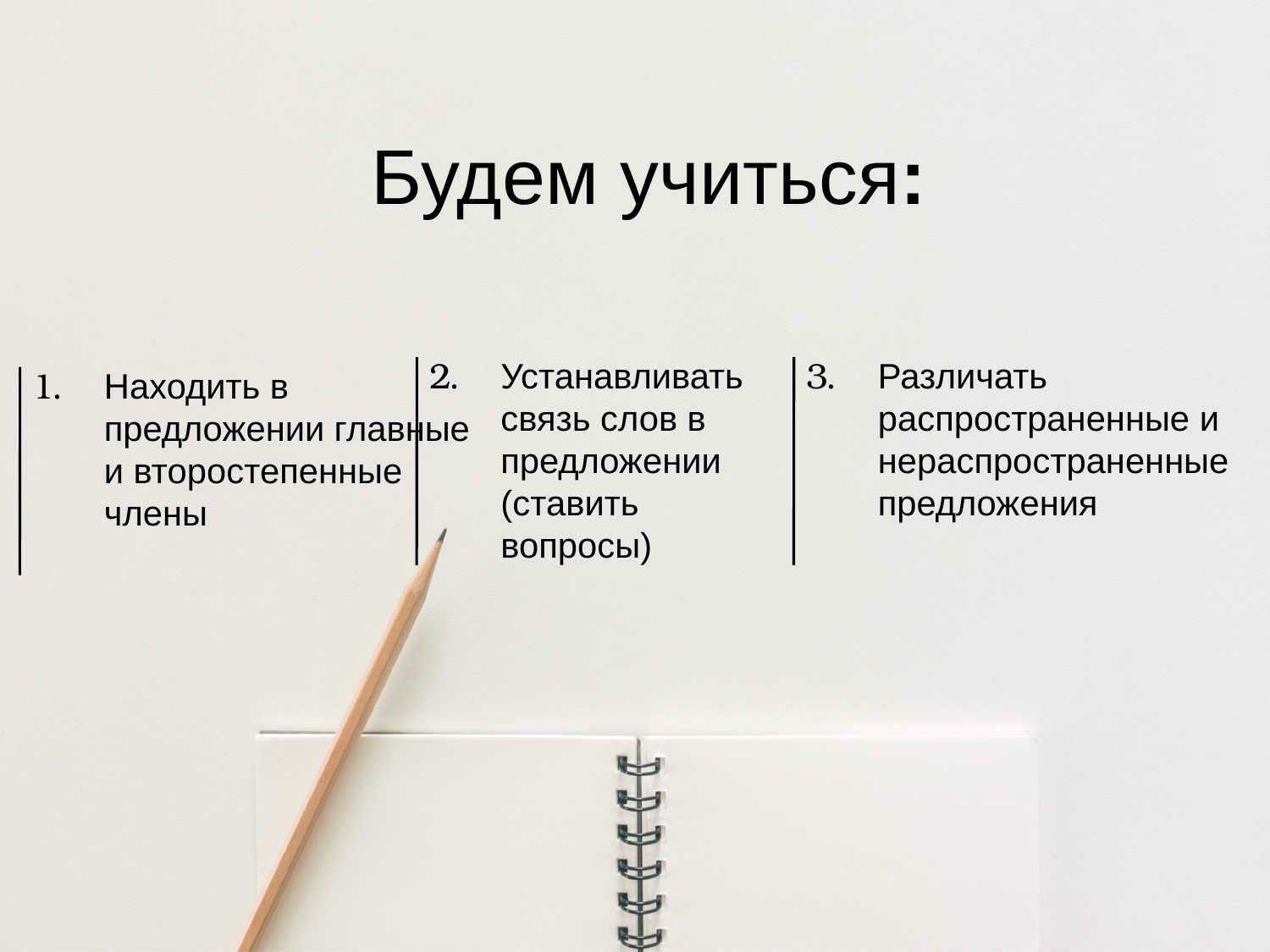

# Будем учиться:
Устанавливать связь слов в предложении (ставить вопросы)
Различать распространенные и нераспространенные предложения
Находить в предложении главные и второстепенные члены